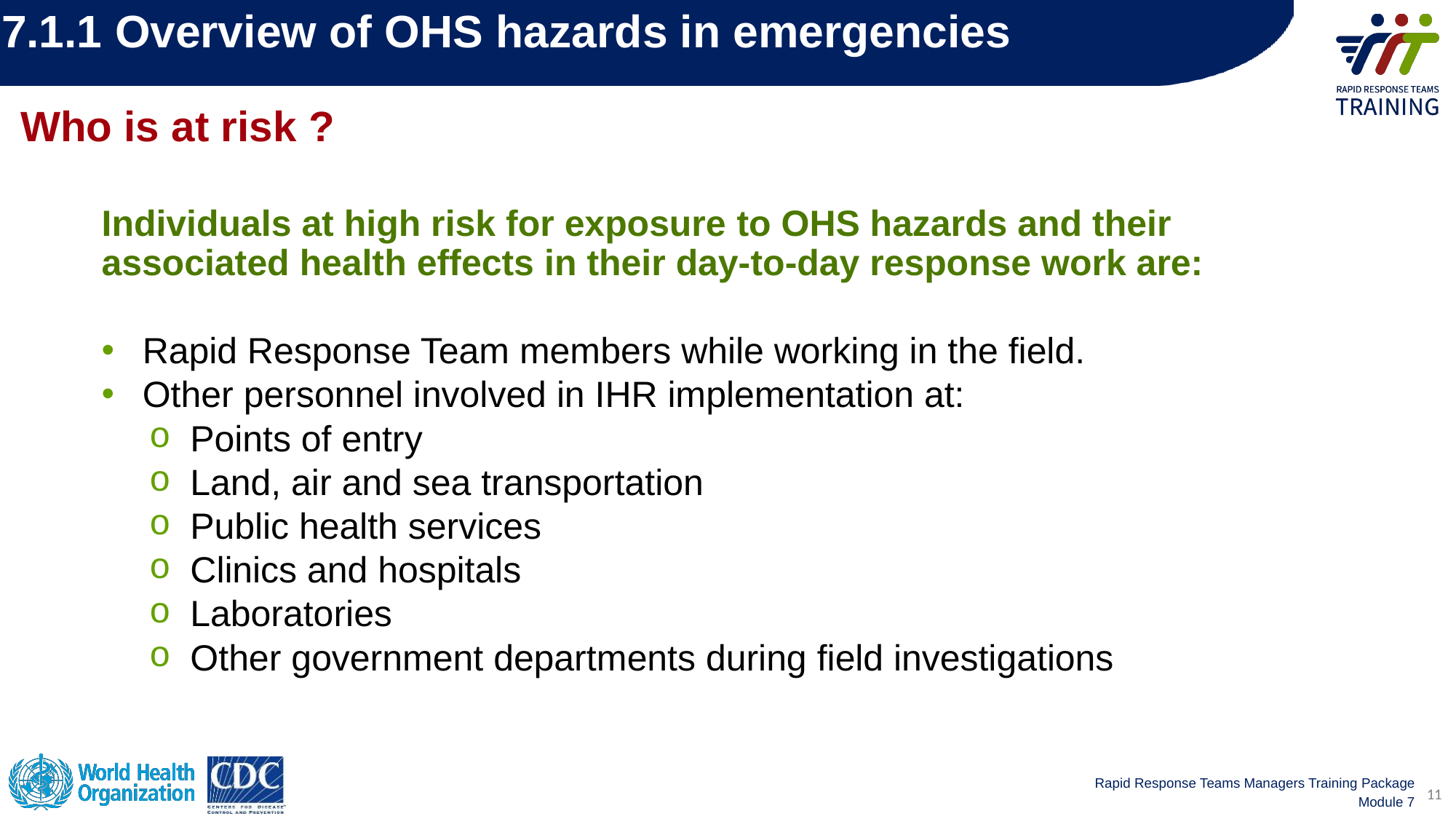

7.1.1 Overview of OHS hazards in emergencies
# Who is at risk ?
Individuals at high risk for exposure to OHS hazards and their associated health effects in their day-to-day response work are:

Rapid Response Team members while working in the field.
Other personnel involved in IHR implementation at:
Points of entry
Land, air and sea transportation
Public health services
Clinics and hospitals
Laboratories
Other government departments during field investigations
11